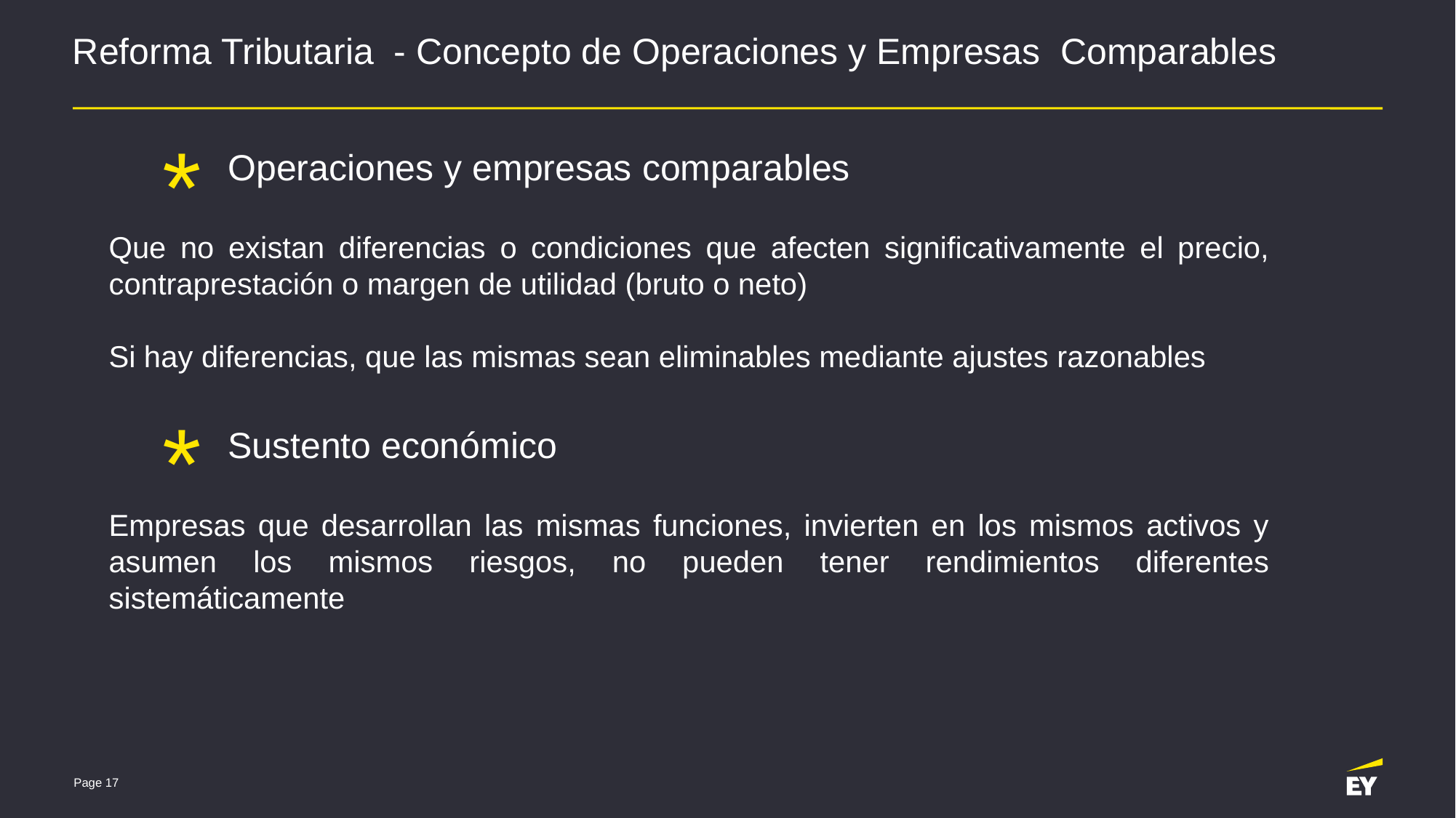

# Reforma Tributaria  - Concepto de Operaciones y Empresas  Comparables
*
	 Operaciones y empresas comparables

Que no existan diferencias o condiciones que afecten significativamente el precio, contraprestación o margen de utilidad (bruto o neto)

Si hay diferencias, que las mismas sean eliminables mediante ajustes razonables

	 Sustento económico

Empresas que desarrollan las mismas funciones, invierten en los mismos activos y asumen los mismos riesgos, no pueden tener rendimientos diferentes sistemáticamente
*
Page 17